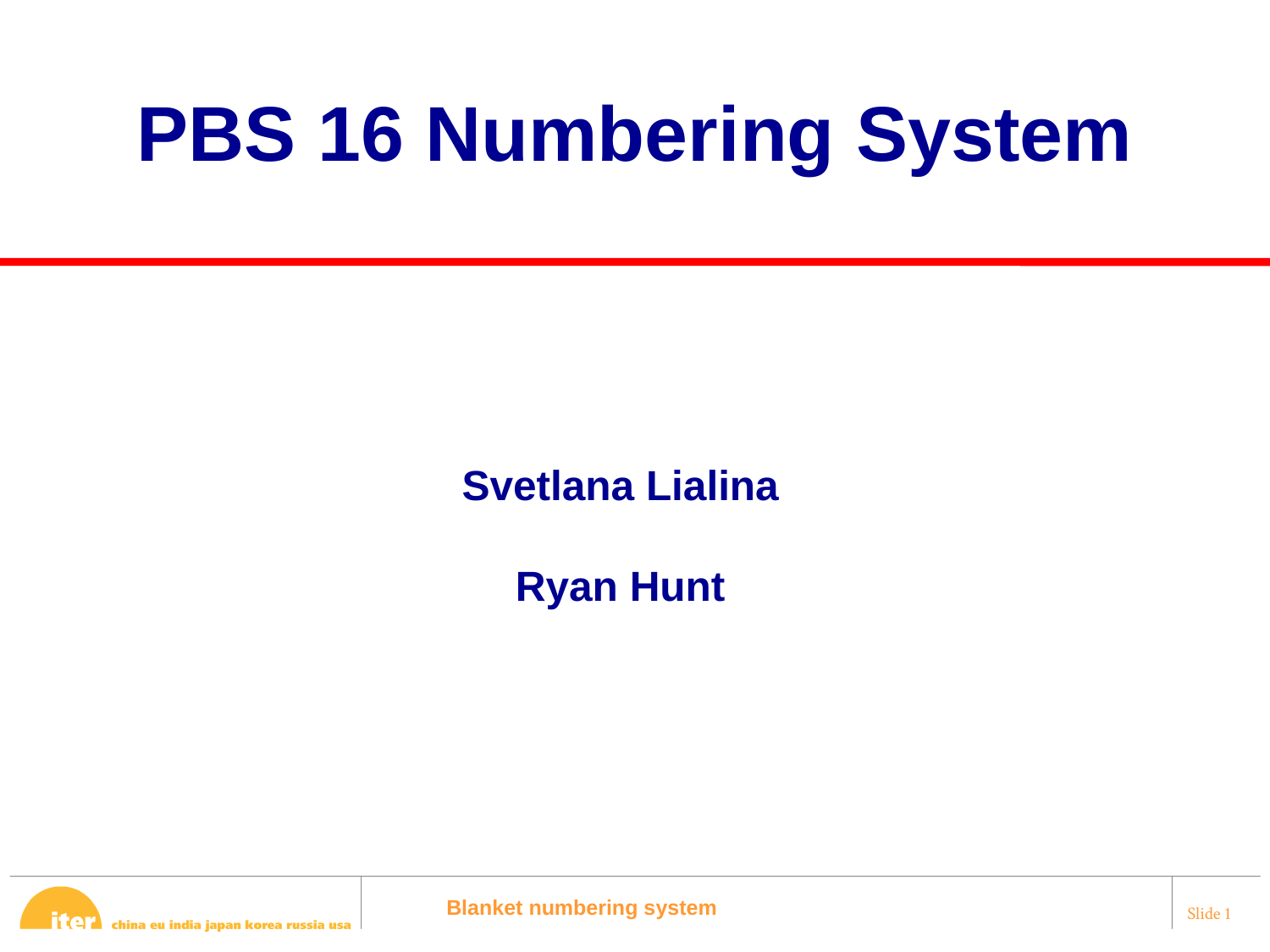

PBS 16 Numbering System

Svetlana Lialina

Ryan Hunt